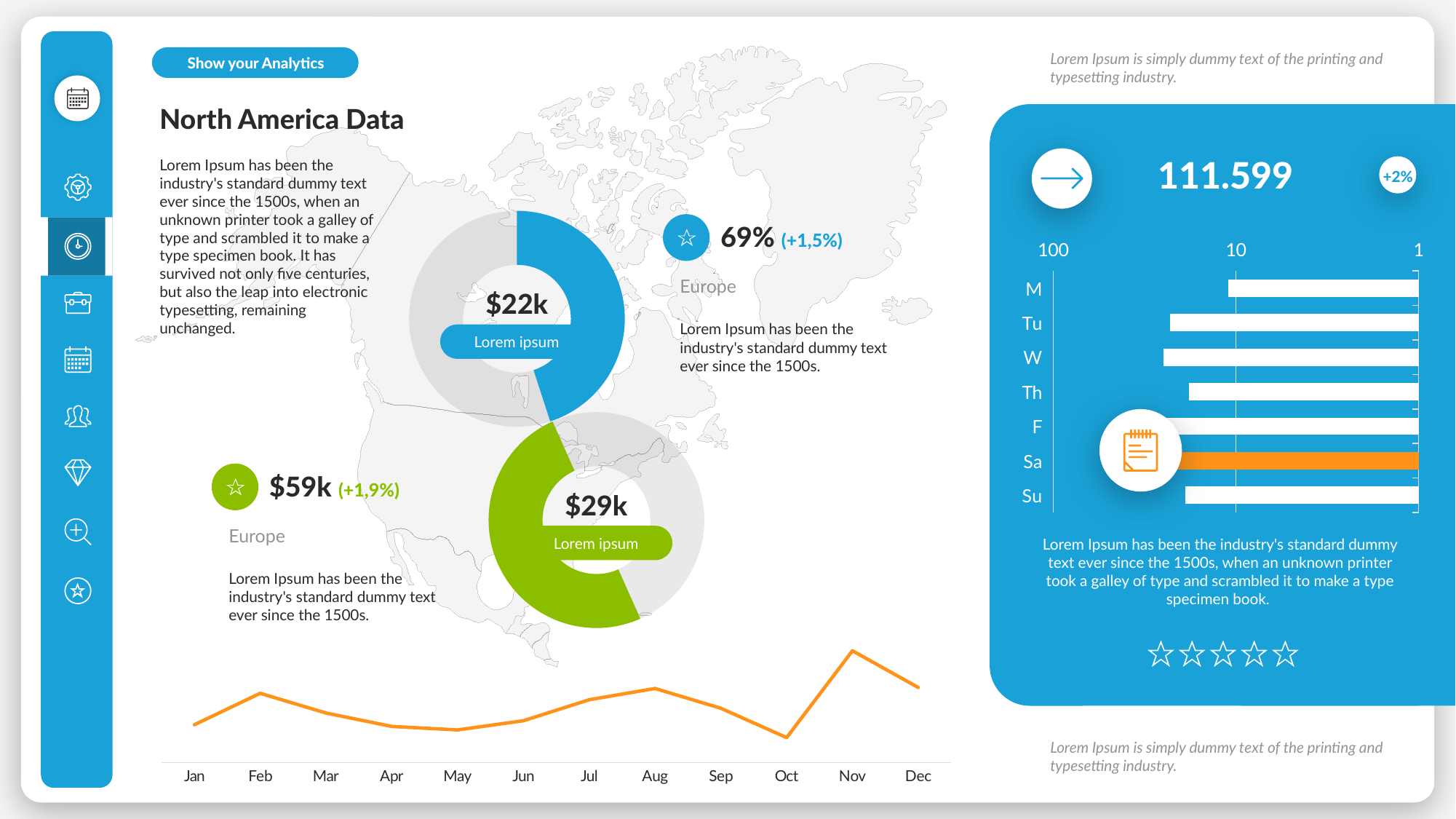

Lorem Ipsum is simply dummy text of the printing and typesetting industry.

Show your Analytics

North America Data

111.599

Lorem Ipsum has been the industry's standard dummy text ever since the 1500s, when an unknown printer took a galley of type and scrambled it to make a type specimen book. It has survived not only five centuries, but also the leap into electronic typesetting, remaining unchanged.

+2%

### Chart

| Category | Sales |
|---|---|
| Market Saze A | 9.0 |
| Market Saze B | 11.0 |
69% (+1,5%)

### Chart

| Category | data |
|---|---|
| M | 11.0 |
| Tu | 23.0 |
| W | 25.0 |
| Th | 18.0 |
| F | 28.0 |
| Sa | 30.0 |
| Su | 19.0 |
Europe
$22k

Lorem Ipsum has been the industry's standard dummy text ever since the 1500s.
Lorem ipsum

### Chart

| Category | Sales |
|---|---|
| Market Saze A | 11.0 |
| Market Saze B | 11.0 |

$59k (+1,9%)

$29k

Europe
Lorem ipsum
Lorem Ipsum has been the industry's standard dummy text ever since the 1500s, when an unknown printer took a galley of type and scrambled it to make a type specimen book.
Lorem Ipsum has been the industry's standard dummy text ever since the 1500s.

### Chart

| Category | PA |
|---|---|
| Jan | 2301.0 |
| Feb | 4211.0 |
| Mar | 3011.0 |
| Apr | 2198.0 |
| May | 1987.0 |
| Jun | 2546.0 |
| Jul | 3819.0 |
| Aug | 4502.0 |
| Sep | 3302.0 |
| Oct | 1520.0 |
| Nov | 6789.0 |
| Dec | 4563.0 |

Lorem Ipsum is simply dummy text of the printing and typesetting industry.